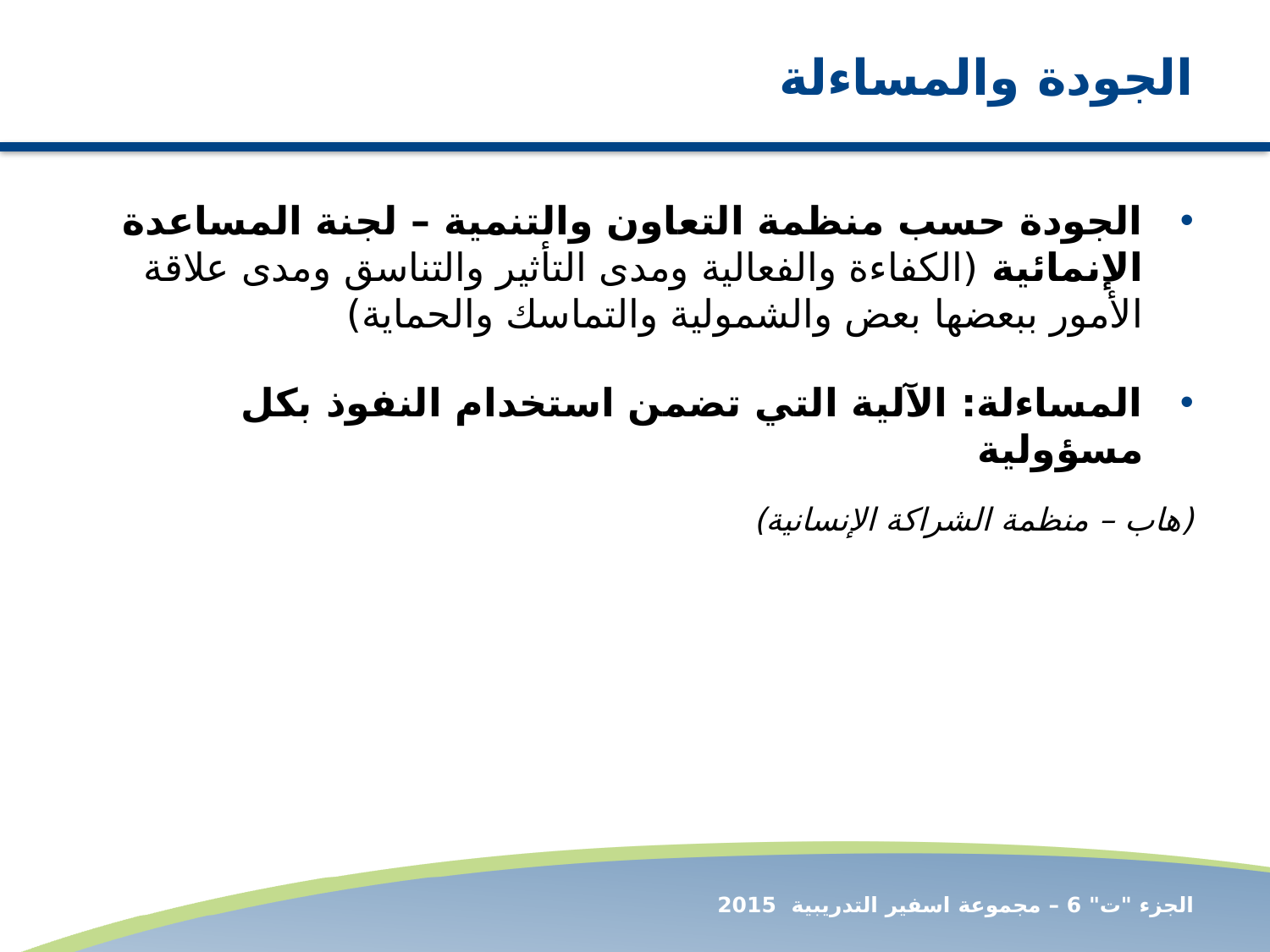

# الجودة والمساءلة
الجودة حسب منظمة التعاون والتنمية – لجنة المساعدة الإنمائية (الكفاءة والفعالية ومدى التأثير والتناسق ومدى علاقة الأمور ببعضها بعض والشمولية والتماسك والحماية)
المساءلة: الآلية التي تضمن استخدام النفوذ بكل مسؤولية
(هاب – منظمة الشراكة الإنسانية)
الجزء "ت" 6 – مجموعة اسفير التدريبية  2015